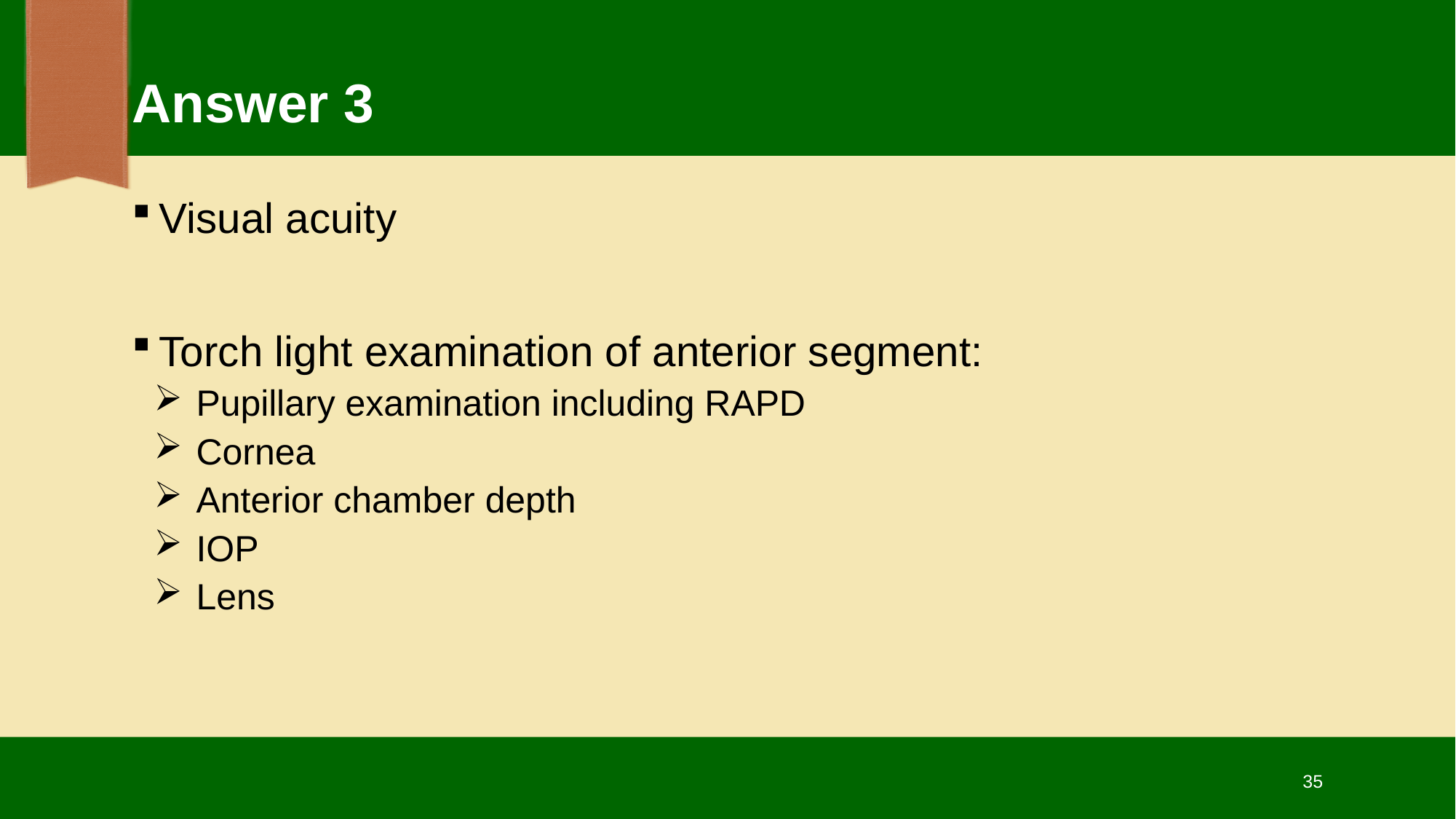

# Answer 3
Visual acuity

Torch light examination of anterior segment:
Pupillary examination including RAPD
Cornea
Anterior chamber depth
IOP
Lens

35